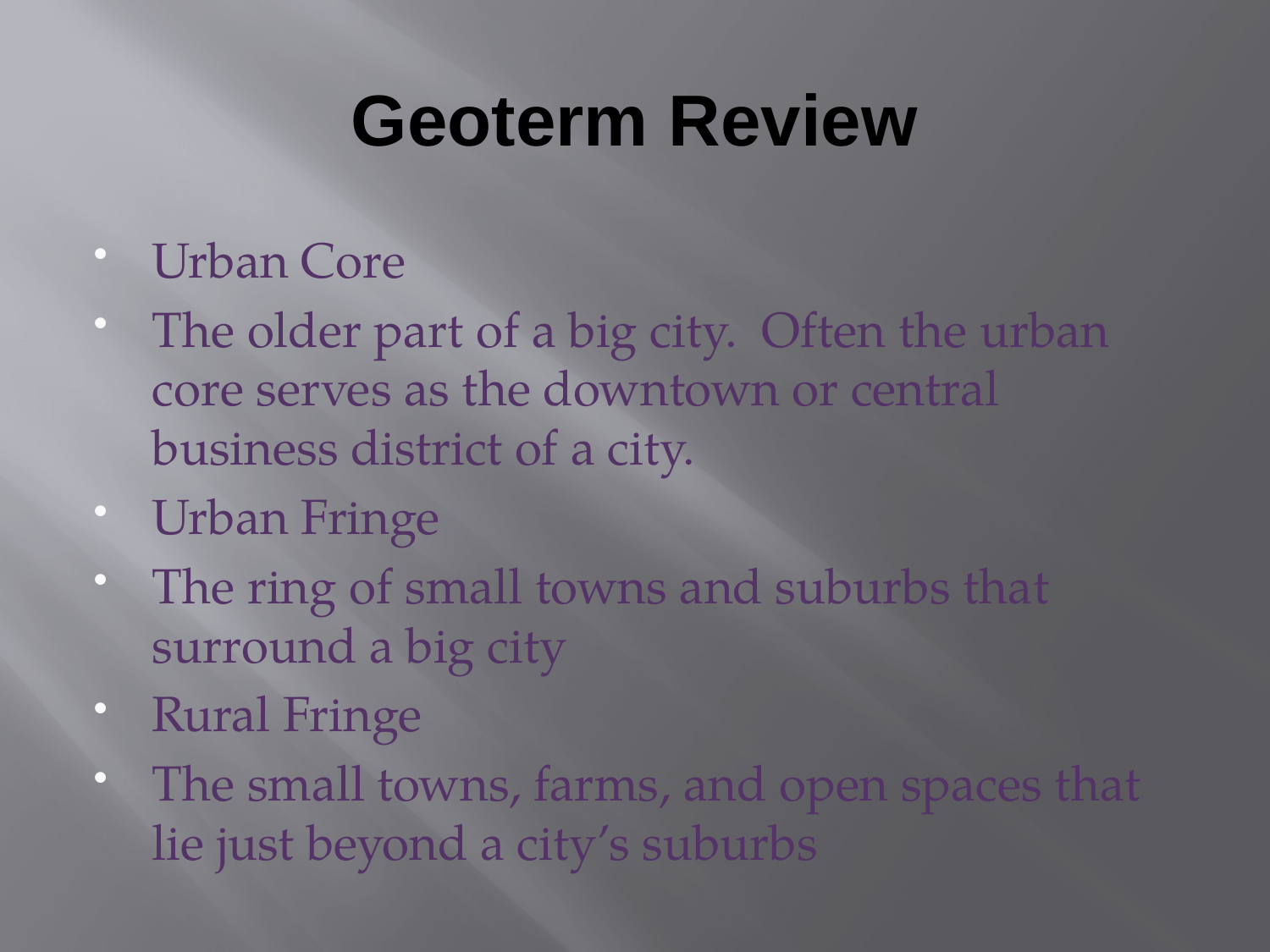

# Geoterm Review
Urban Core
The older part of a big city.  Often the urban core serves as the downtown or central business district of a city.
Urban Fringe
The ring of small towns and suburbs that surround a big city
Rural Fringe
The small towns, farms, and open spaces that lie just beyond a city’s suburbs